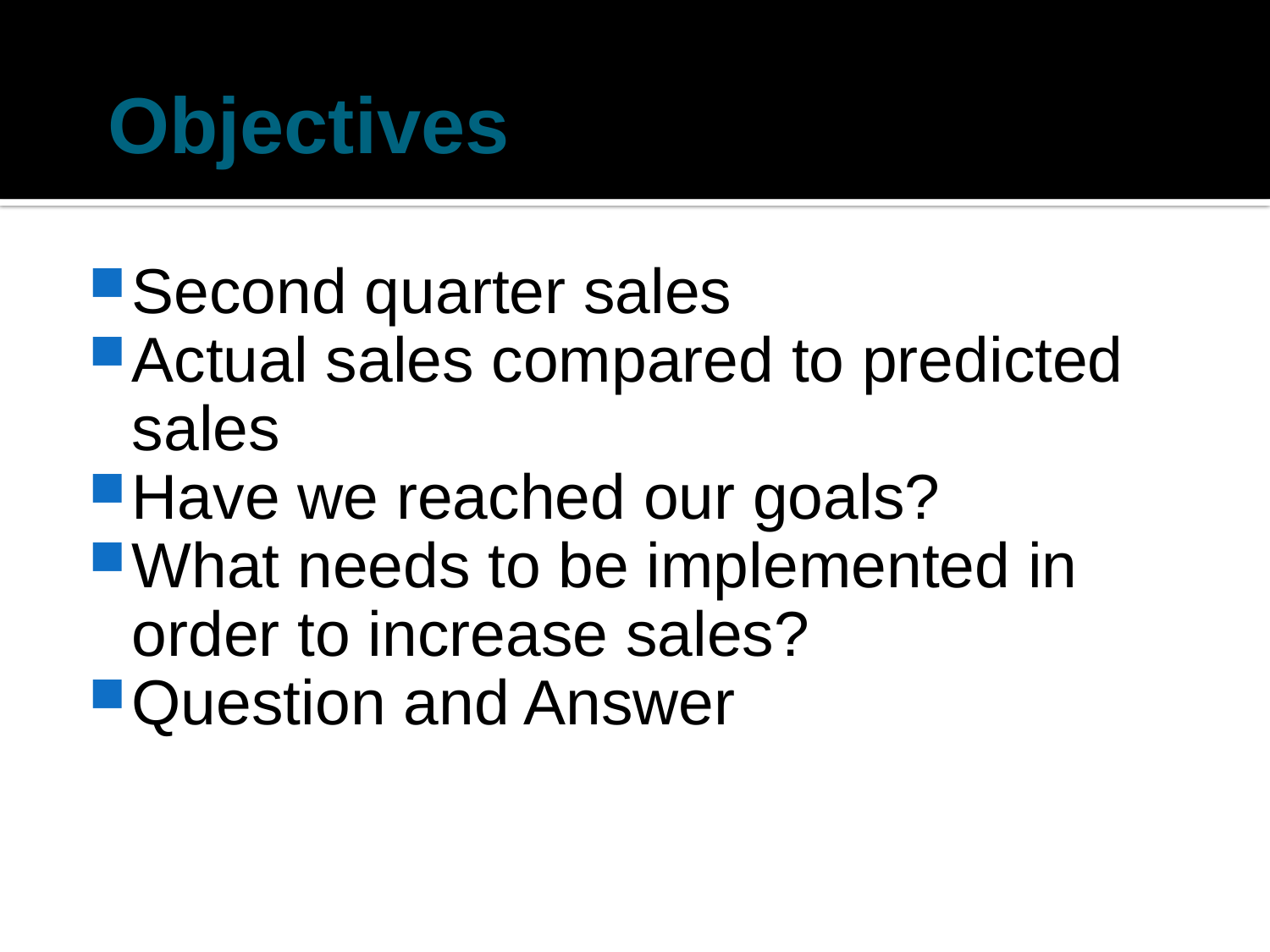

# Objectives
Second quarter sales
Actual sales compared to predicted sales
Have we reached our goals?
What needs to be implemented in order to increase sales?
Question and Answer